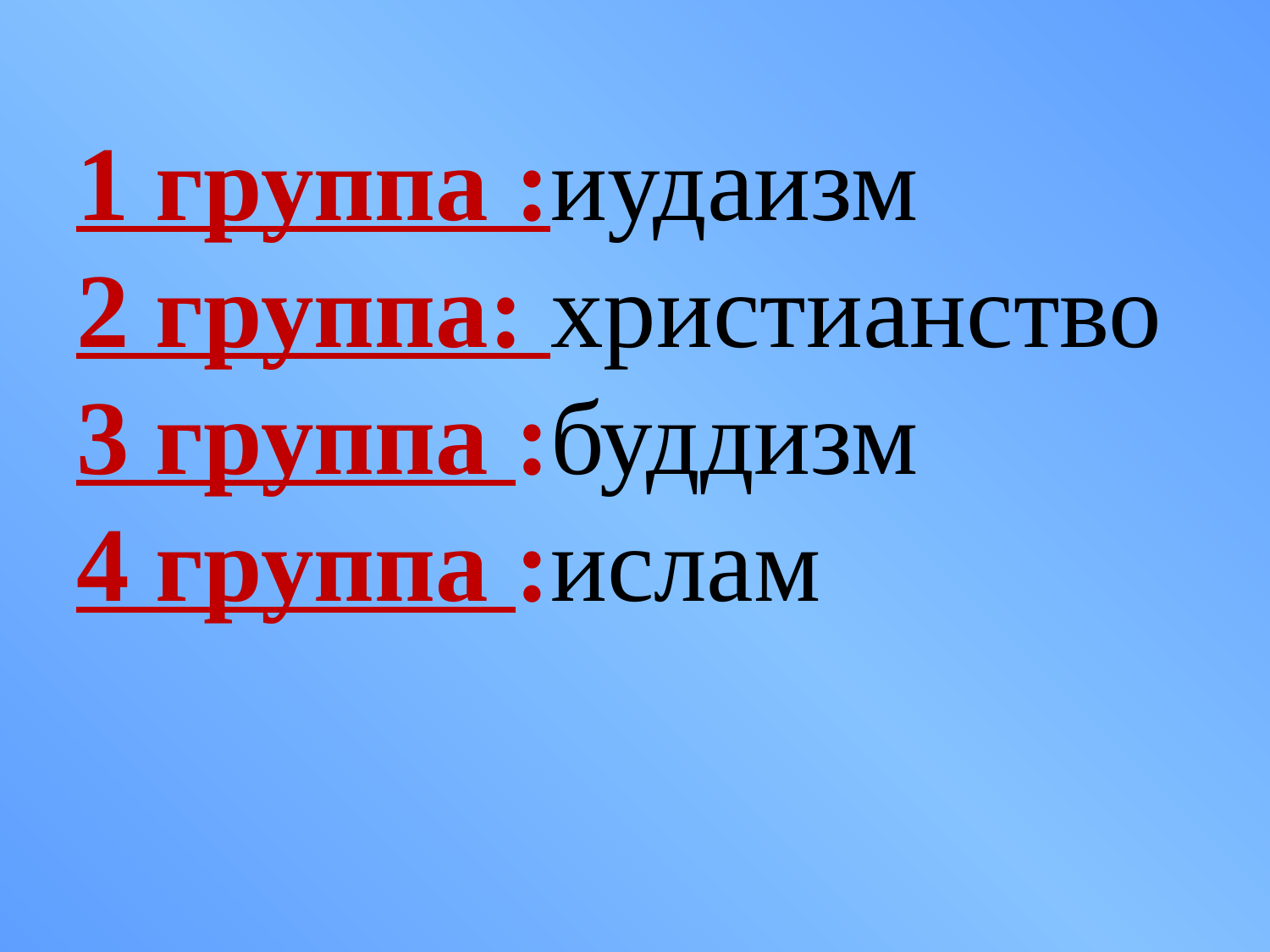

# 1 группа :иудаизм 2 группа: христианство 3 группа :буддизм 4 группа :ислам